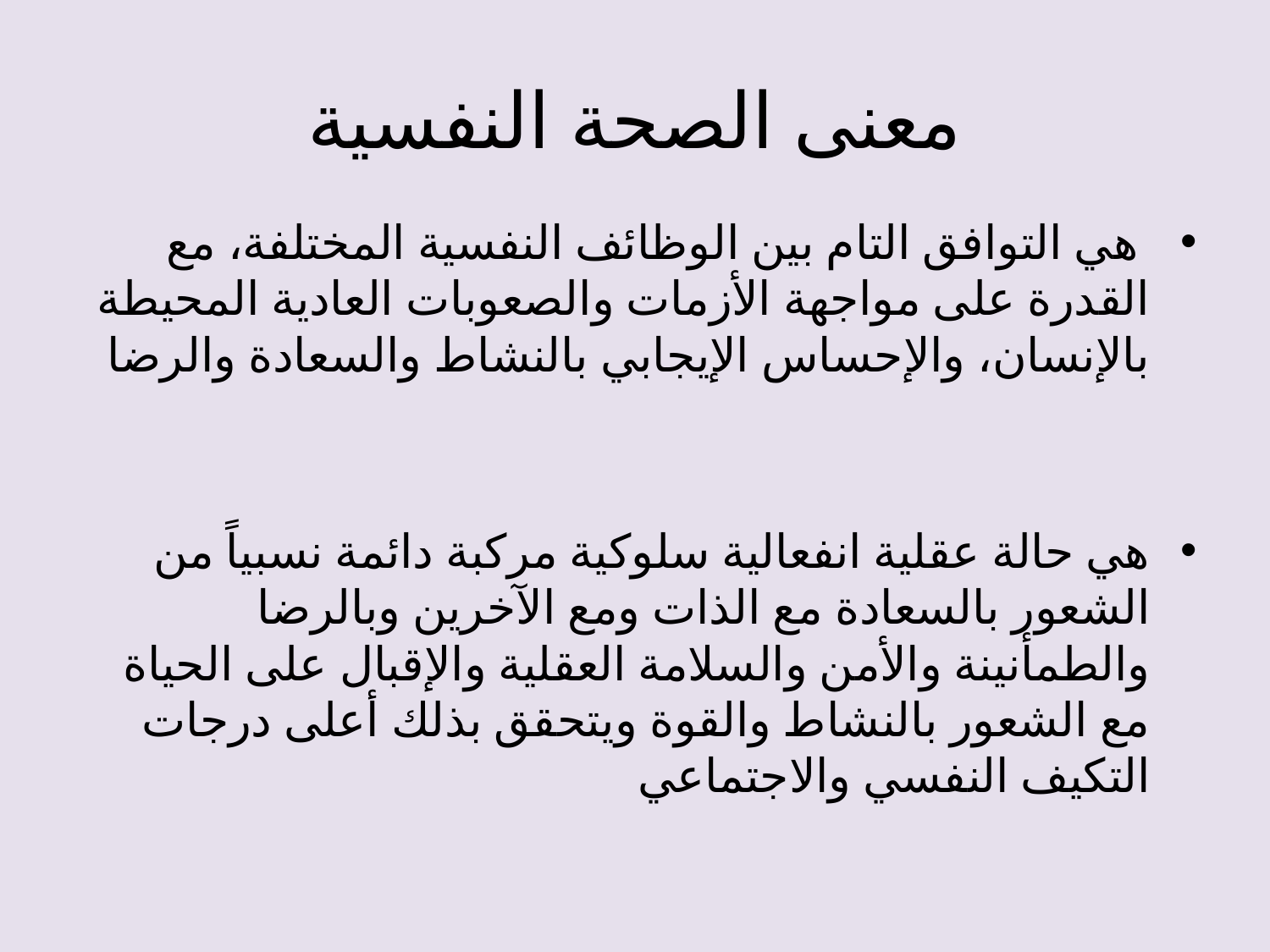

# معنى الصحة النفسية
 هي التوافق التام بين الوظائف النفسية المختلفة، مع القدرة على مواجهة الأزمات والصعوبات العادية المحيطة بالإنسان، والإحساس الإيجابي بالنشاط والسعادة والرضا

هي حالة عقلية انفعالية سلوكية مركبة دائمة نسبياً من الشعور بالسعادة مع الذات ومع الآخرين وبالرضا والطمأنينة والأمن والسلامة العقلية والإقبال على الحياة مع الشعور بالنشاط والقوة ويتحقق بذلك أعلى درجات التكيف النفسي والاجتماعي